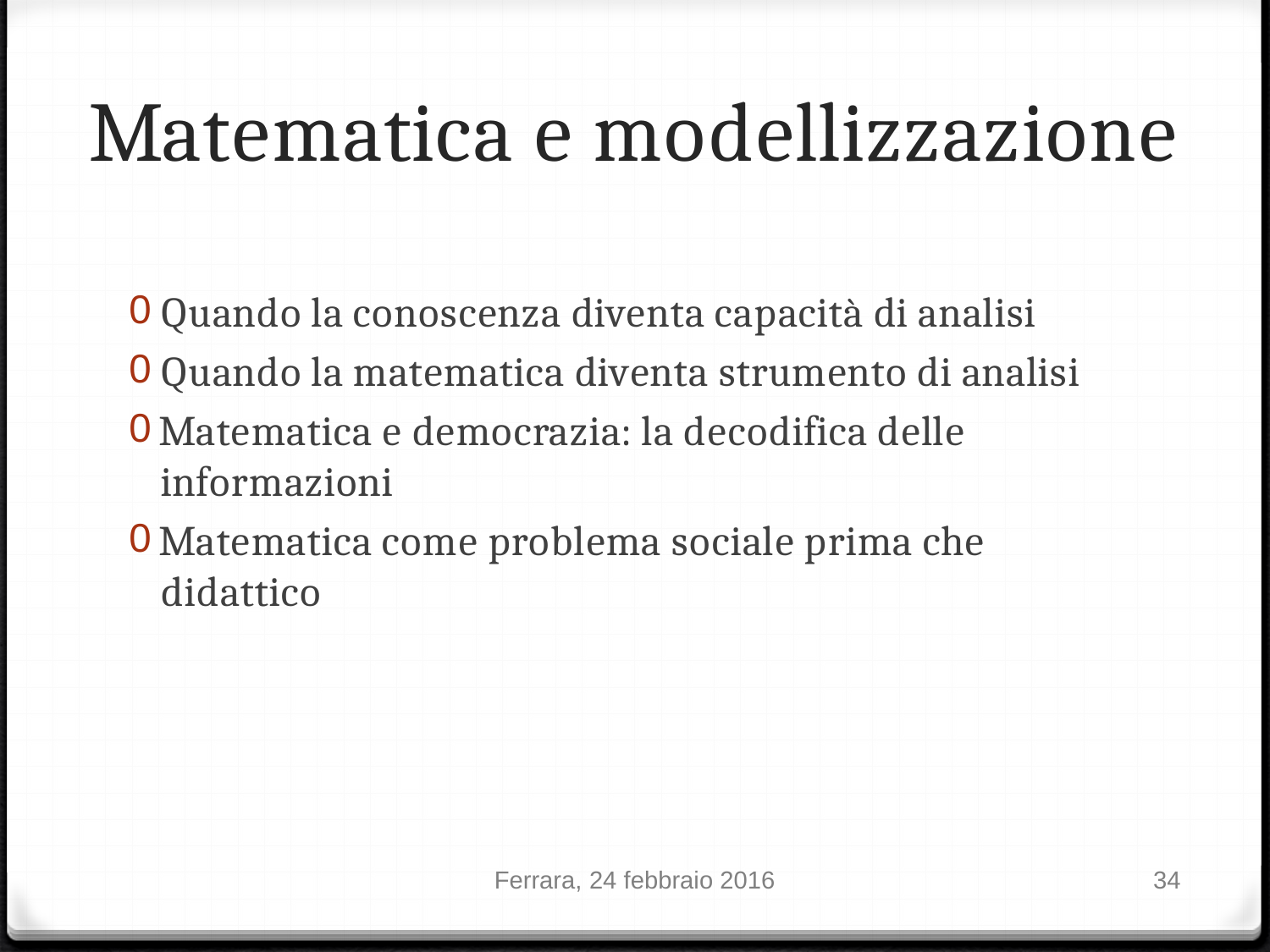

# Matematica e modellizzazione
Quando la conoscenza diventa capacità di analisi
Quando la matematica diventa strumento di analisi
Matematica e democrazia: la decodifica delle informazioni
Matematica come problema sociale prima che didattico
Ferrara, 24 febbraio 2016
34